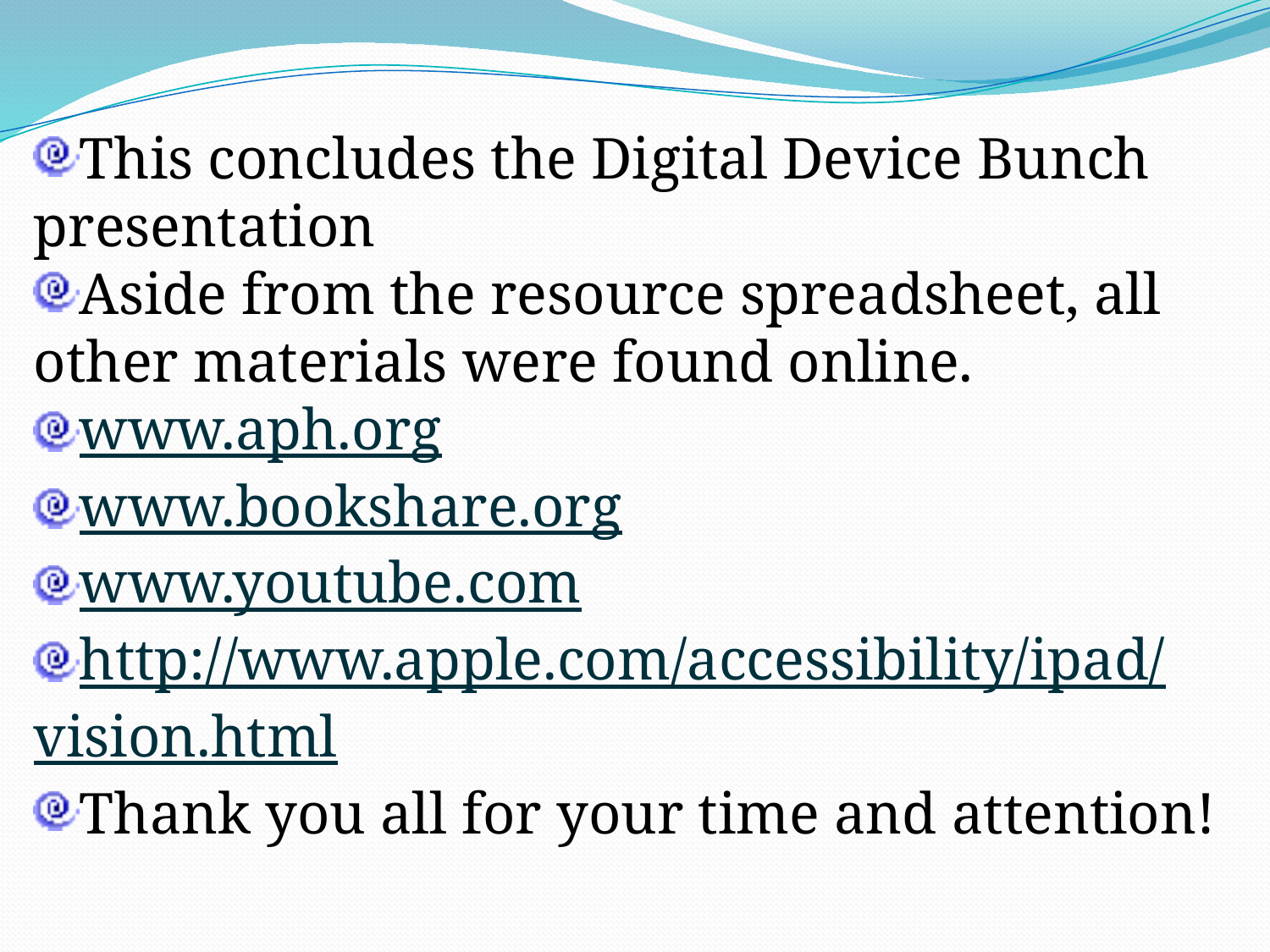

This concludes the Digital Device Bunch presentation
Aside from the resource spreadsheet, all other materials were found online.
www.aph.org
www.bookshare.org
www.youtube.com
http://www.apple.com/accessibility/ipad/
vision.html
Thank you all for your time and attention!